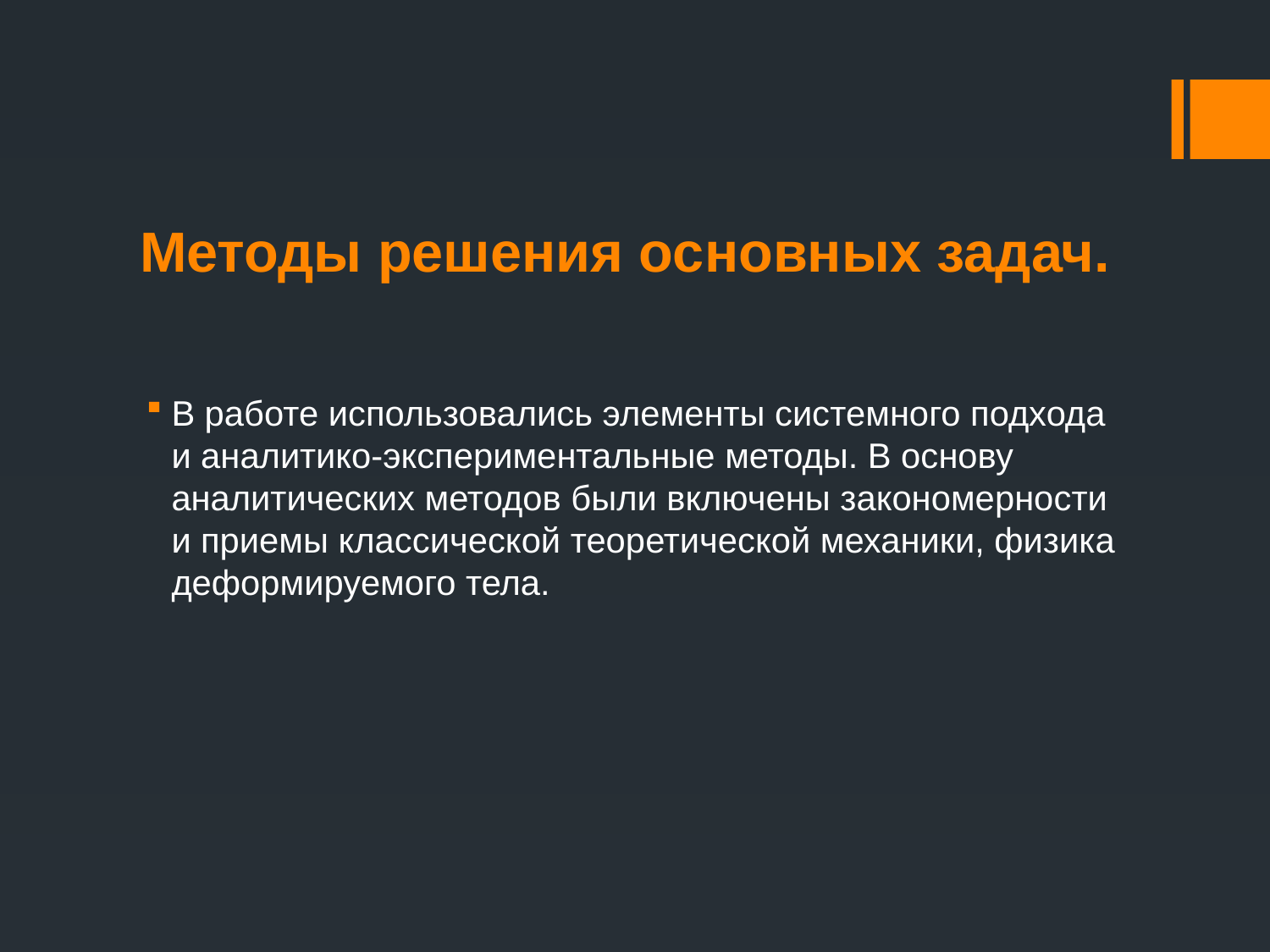

# Методы решения основных задач.
В работе использовались элементы системного подхода и аналитико-экспериментальные методы. В основу аналитических методов были включены закономерности и приемы классической теоретической механики, физика деформируемого тела.